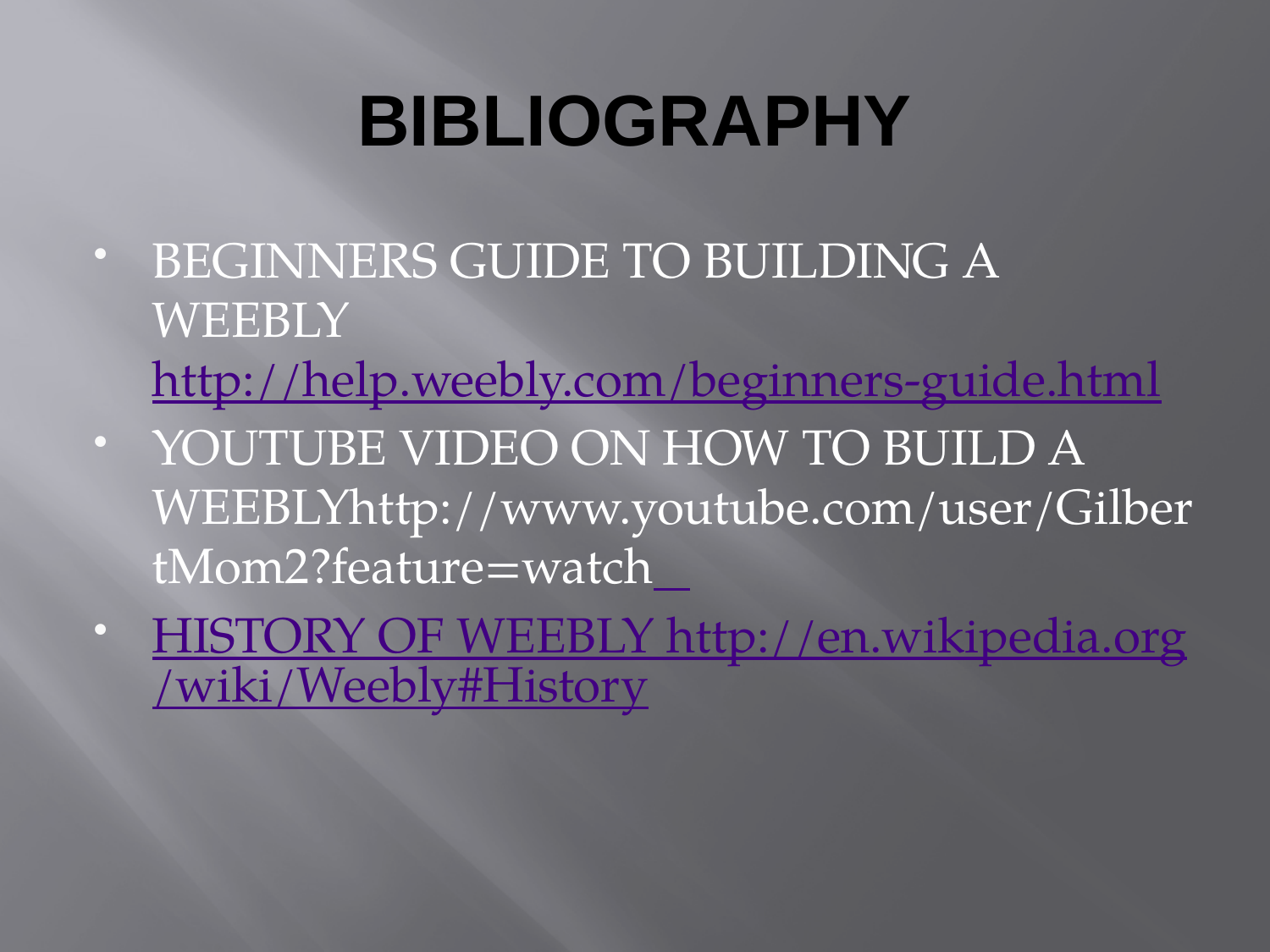

# BIBLIOGRAPHY
BEGINNERS GUIDE TO BUILDING A WEEBLY http://help.weebly.com/beginners-guide.html
YOUTUBE VIDEO ON HOW TO BUILD A WEEBLYhttp://www.youtube.com/user/GilbertMom2?feature=watch
HISTORY OF WEEBLY http://en.wikipedia.org/wiki/Weebly#History